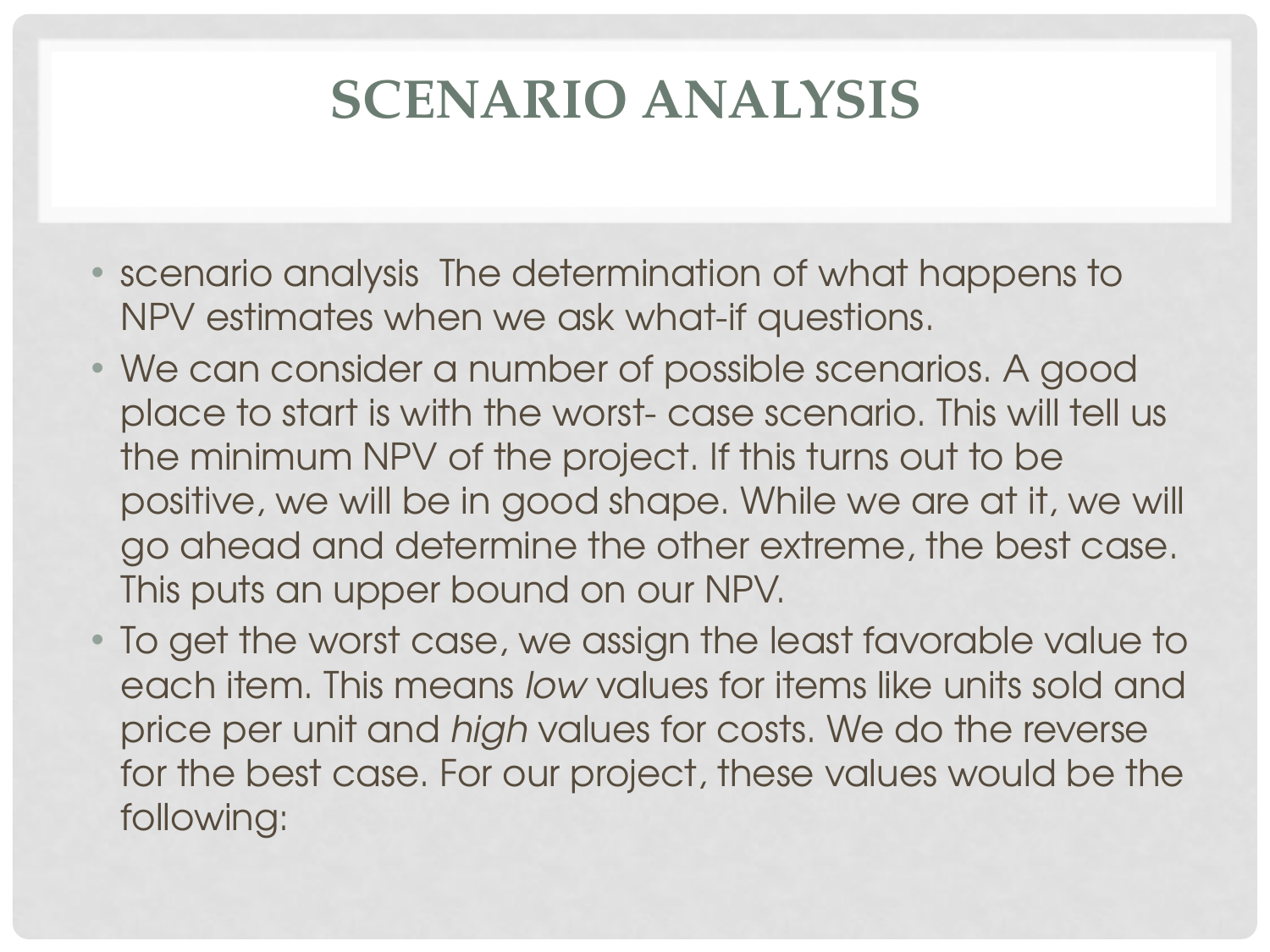

# SCENARIO ANALYSIS
scenario analysis  The determination of what happens to NPV estimates when we ask what-if questions.
We can consider a number of possible scenarios. A good place to start is with the worst- case scenario. This will tell us the minimum NPV of the project. If this turns out to be positive, we will be in good shape. While we are at it, we will go ahead and determine the other extreme, the best case. This puts an upper bound on our NPV.
To get the worst case, we assign the least favorable value to each item. This means low values for items like units sold and price per unit and high values for costs. We do the reverse for the best case. For our project, these values would be the following: